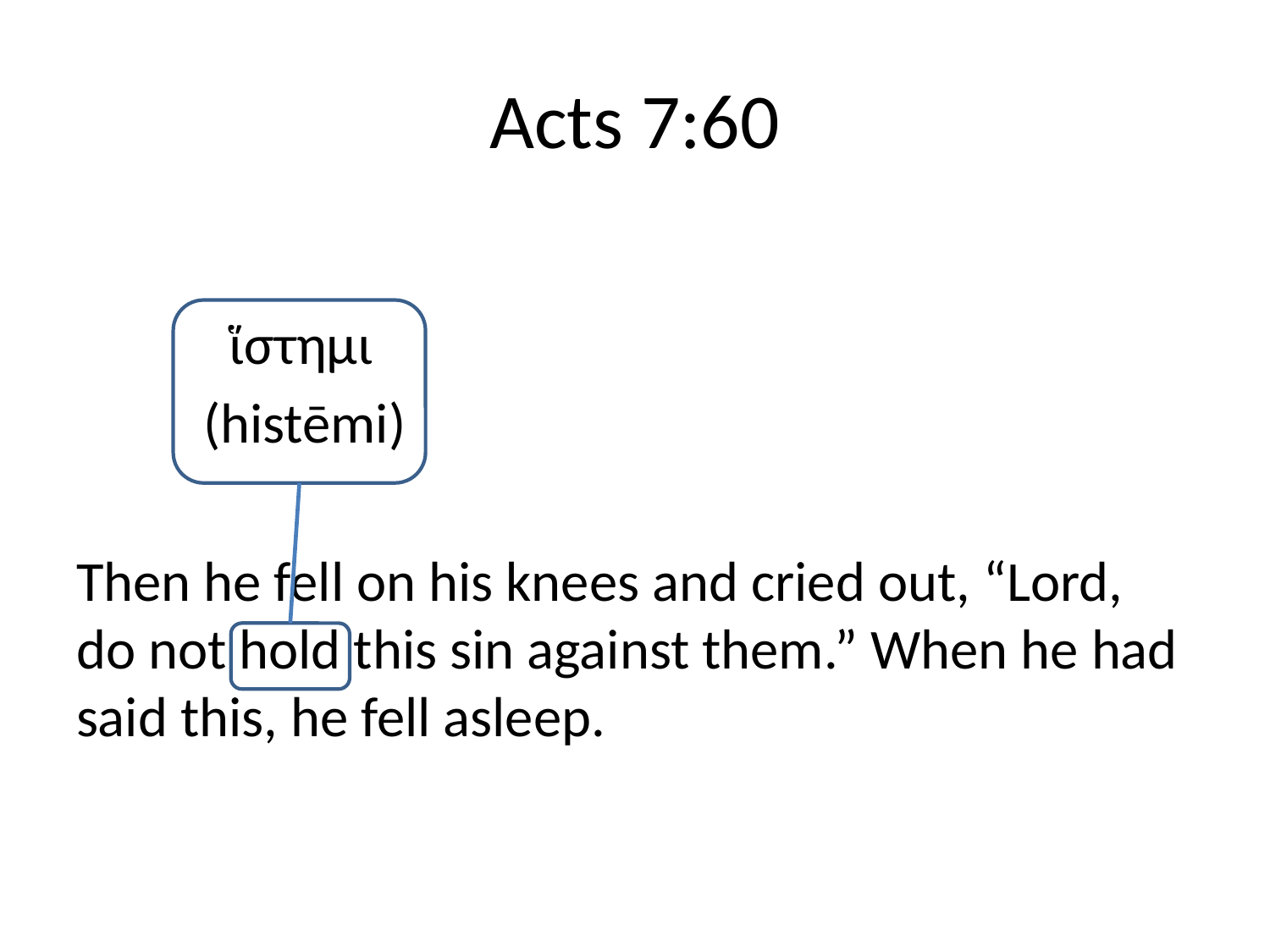

# Acts 7:60

	  ἵστημι
	(histēmi)

Then he fell on his knees and cried out, “Lord, do not hold this sin against them.” When he had said this, he fell asleep.